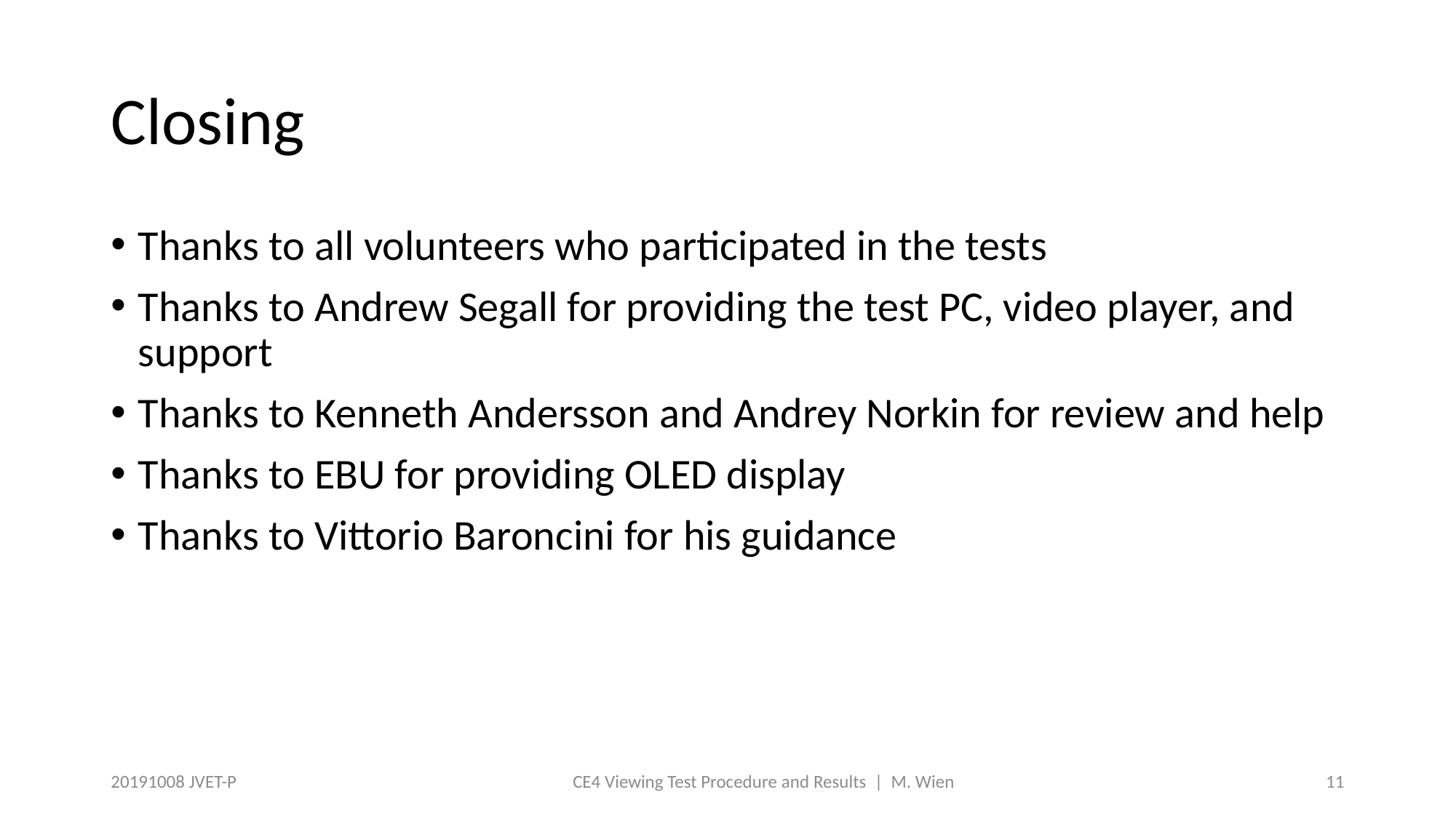

# Closing
Thanks to all volunteers who participated in the tests
Thanks to Andrew Segall for providing the test PC, video player, and support
Thanks to Kenneth Andersson and Andrey Norkin for review and help
Thanks to EBU for providing OLED display
Thanks to Vittorio Baroncini for his guidance
20191008 JVET-P
CE4 Viewing Test Procedure and Results  |  M. Wien
11